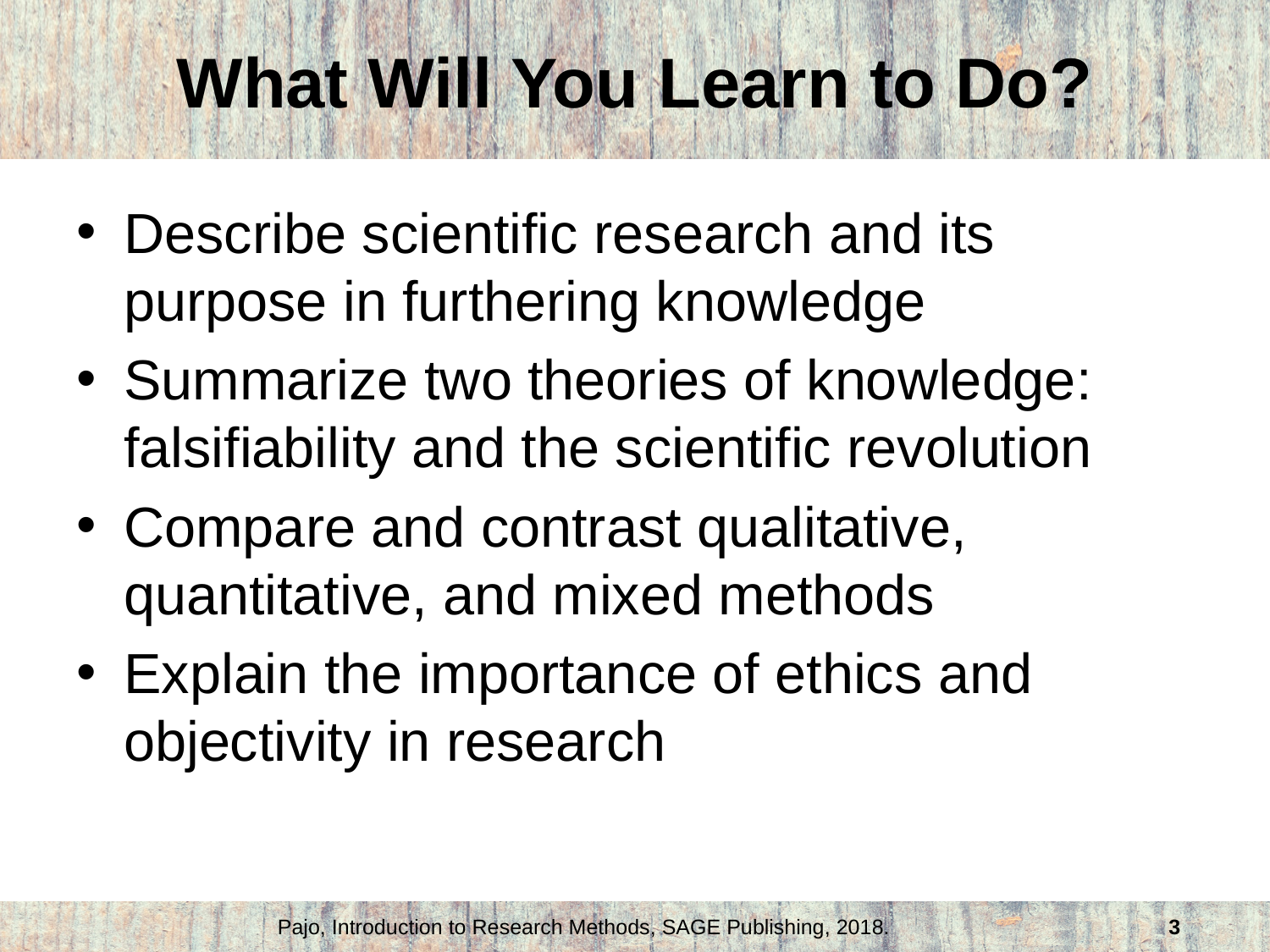

# What Will You Learn to Do?
Describe scientific research and its purpose in furthering knowledge
Summarize two theories of knowledge: falsifiability and the scientific revolution
Compare and contrast qualitative, quantitative, and mixed methods
Explain the importance of ethics and objectivity in research

Pajo, Introduction to Research Methods, SAGE Publishing, 2018.
3